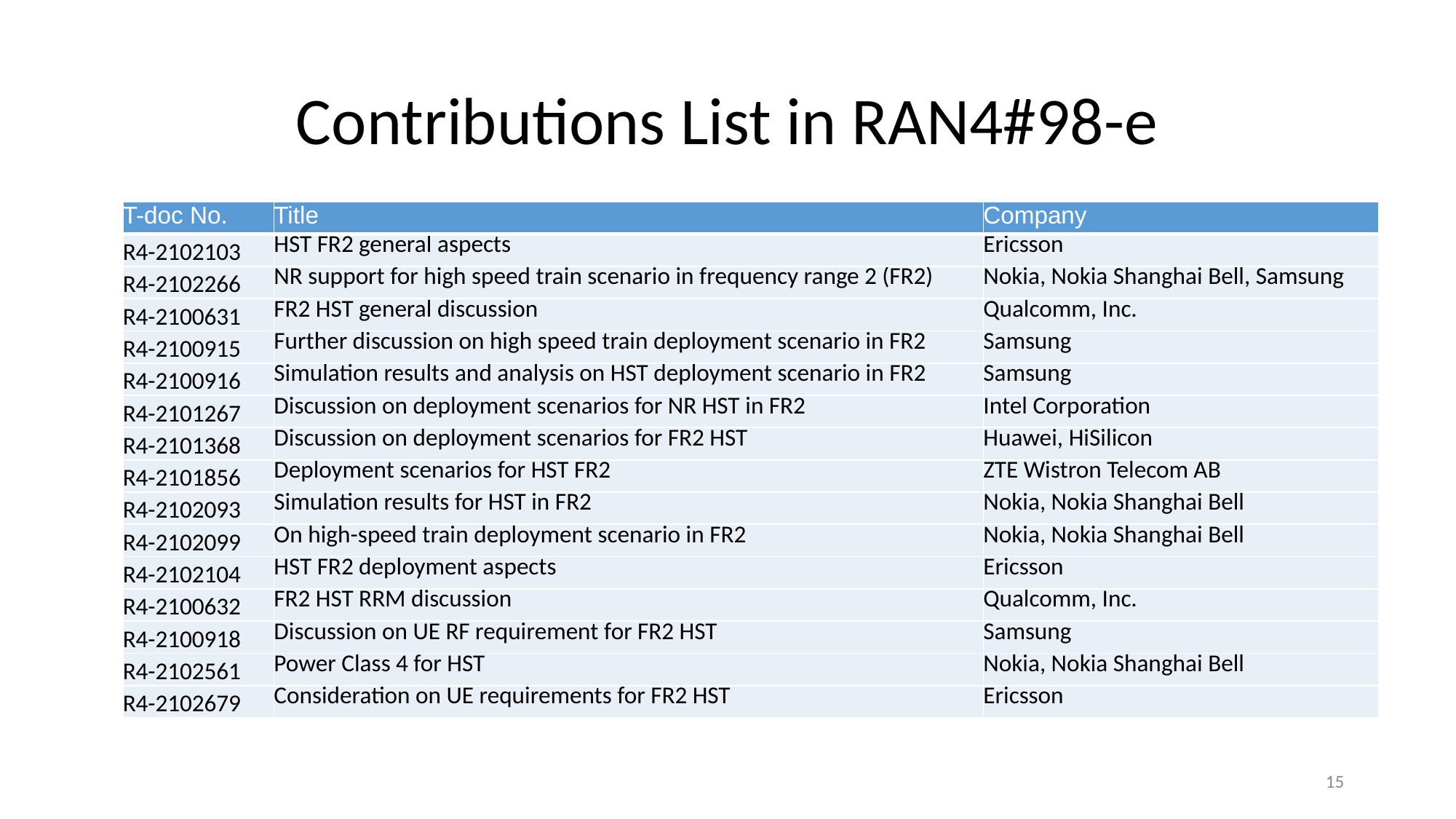

# Contributions List in RAN4#98-e
| T-doc No. | Title | Company |
| --- | --- | --- |
| R4-2102103 | HST FR2 general aspects | Ericsson |
| R4-2102266 | NR support for high speed train scenario in frequency range 2 (FR2) | Nokia, Nokia Shanghai Bell, Samsung |
| R4-2100631 | FR2 HST general discussion | Qualcomm, Inc. |
| R4-2100915 | Further discussion on high speed train deployment scenario in FR2 | Samsung |
| R4-2100916 | Simulation results and analysis on HST deployment scenario in FR2 | Samsung |
| R4-2101267 | Discussion on deployment scenarios for NR HST in FR2 | Intel Corporation |
| R4-2101368 | Discussion on deployment scenarios for FR2 HST | Huawei, HiSilicon |
| R4-2101856 | Deployment scenarios for HST FR2 | ZTE Wistron Telecom AB |
| R4-2102093 | Simulation results for HST in FR2 | Nokia, Nokia Shanghai Bell |
| R4-2102099 | On high-speed train deployment scenario in FR2 | Nokia, Nokia Shanghai Bell |
| R4-2102104 | HST FR2 deployment aspects | Ericsson |
| R4-2100632 | FR2 HST RRM discussion | Qualcomm, Inc. |
| R4-2100918 | Discussion on UE RF requirement for FR2 HST | Samsung |
| R4-2102561 | Power Class 4 for HST | Nokia, Nokia Shanghai Bell |
| R4-2102679 | Consideration on UE requirements for FR2 HST | Ericsson |
15